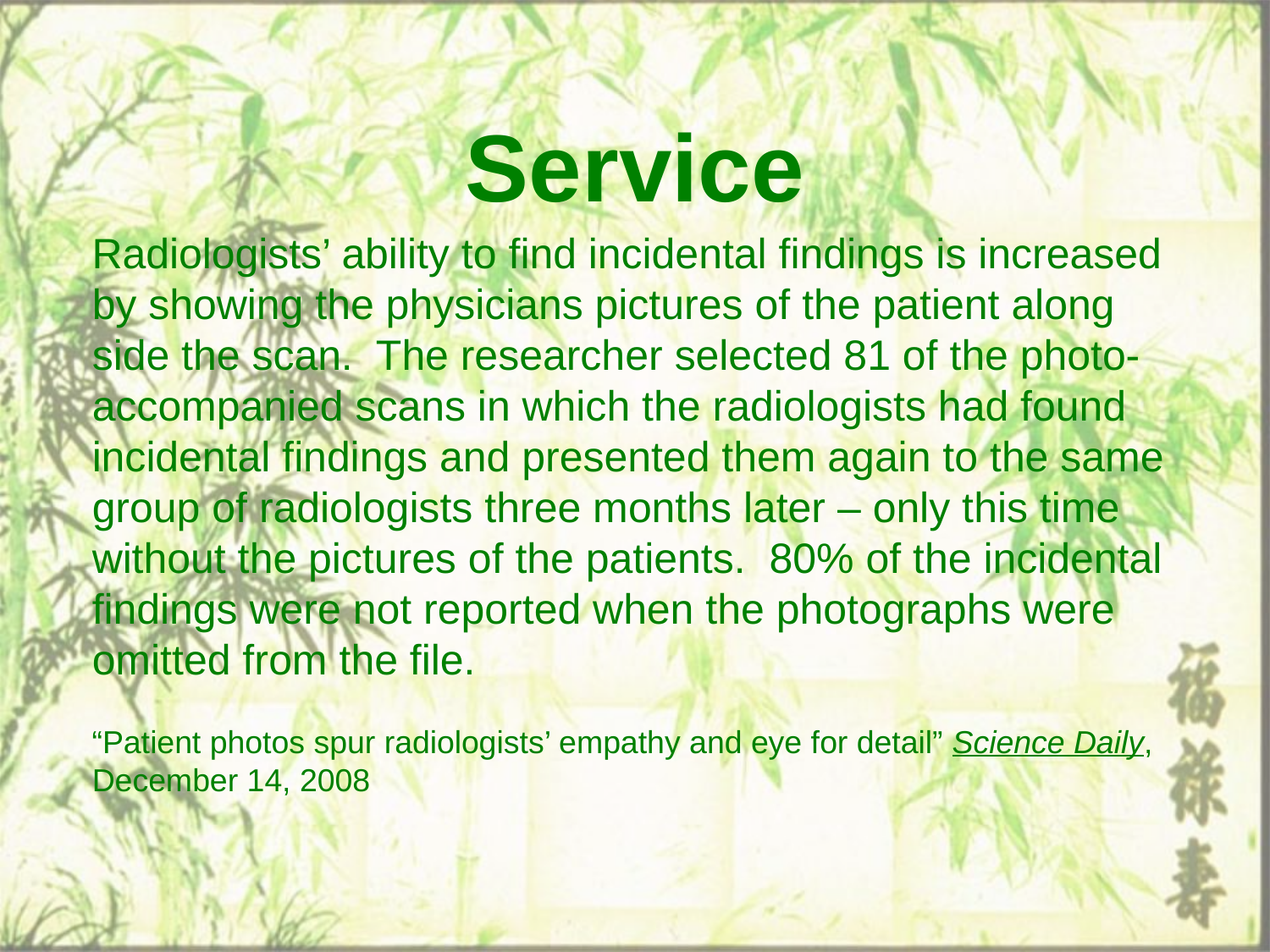

# Service
Radiologists’ ability to find incidental findings is increased by showing the physicians pictures of the patient along side the scan.  The researcher selected 81 of the photo-accompanied scans in which the radiologists had found incidental findings and presented them again to the same group of radiologists three months later – only this time without the pictures of the patients.  80% of the incidental findings were not reported when the photographs were omitted from the file.

“Patient photos spur radiologists’ empathy and eye for detail” Science Daily,  December 14, 2008